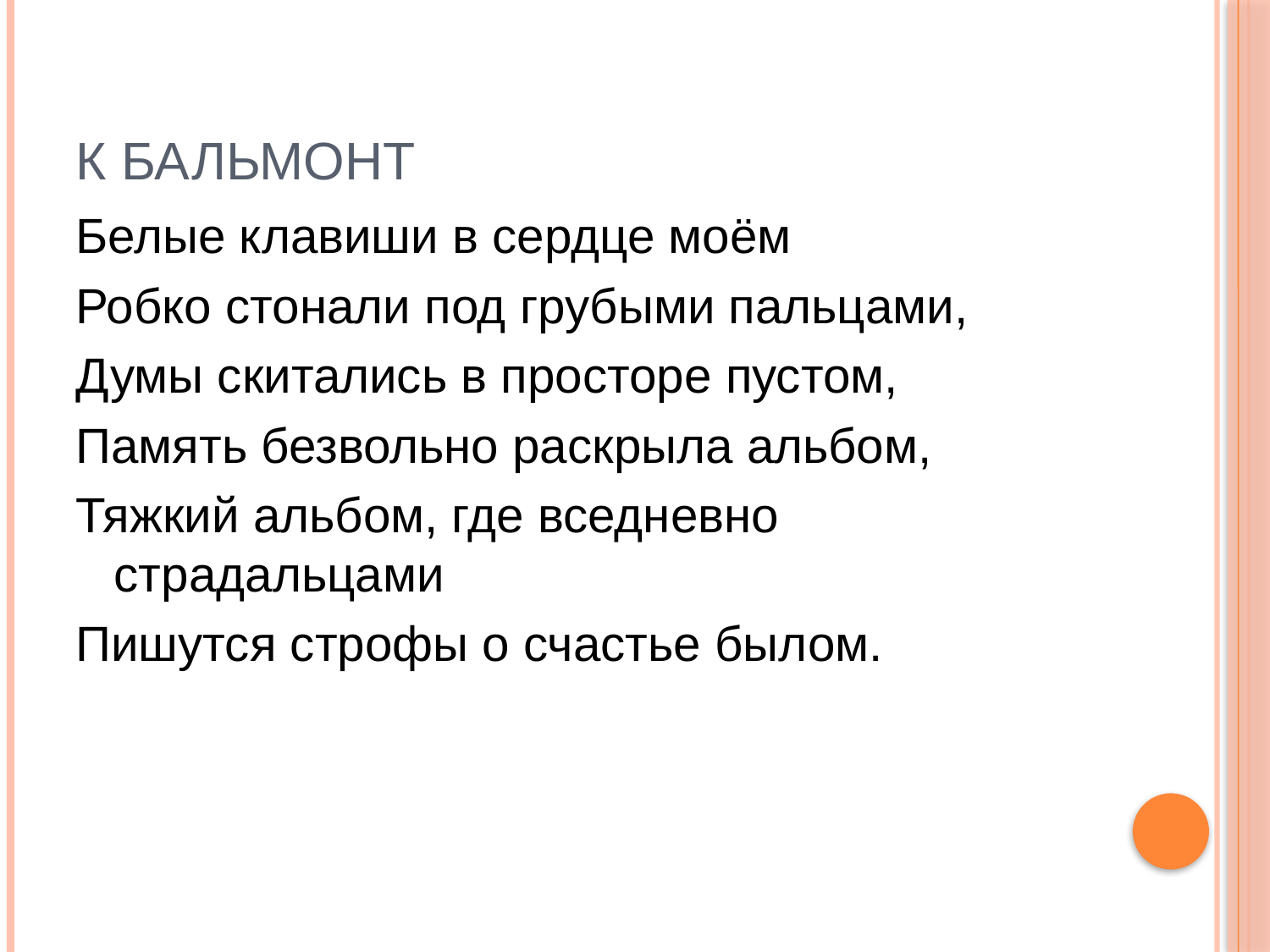

# К Бальмонт
Белые клавиши в сердце моём
Робко стонали под грубыми пальцами,
Думы скитались в просторе пустом,
Память безвольно раскрыла альбом,
Тяжкий альбом, где вседневно страдальцами
Пишутся строфы о счастье былом.